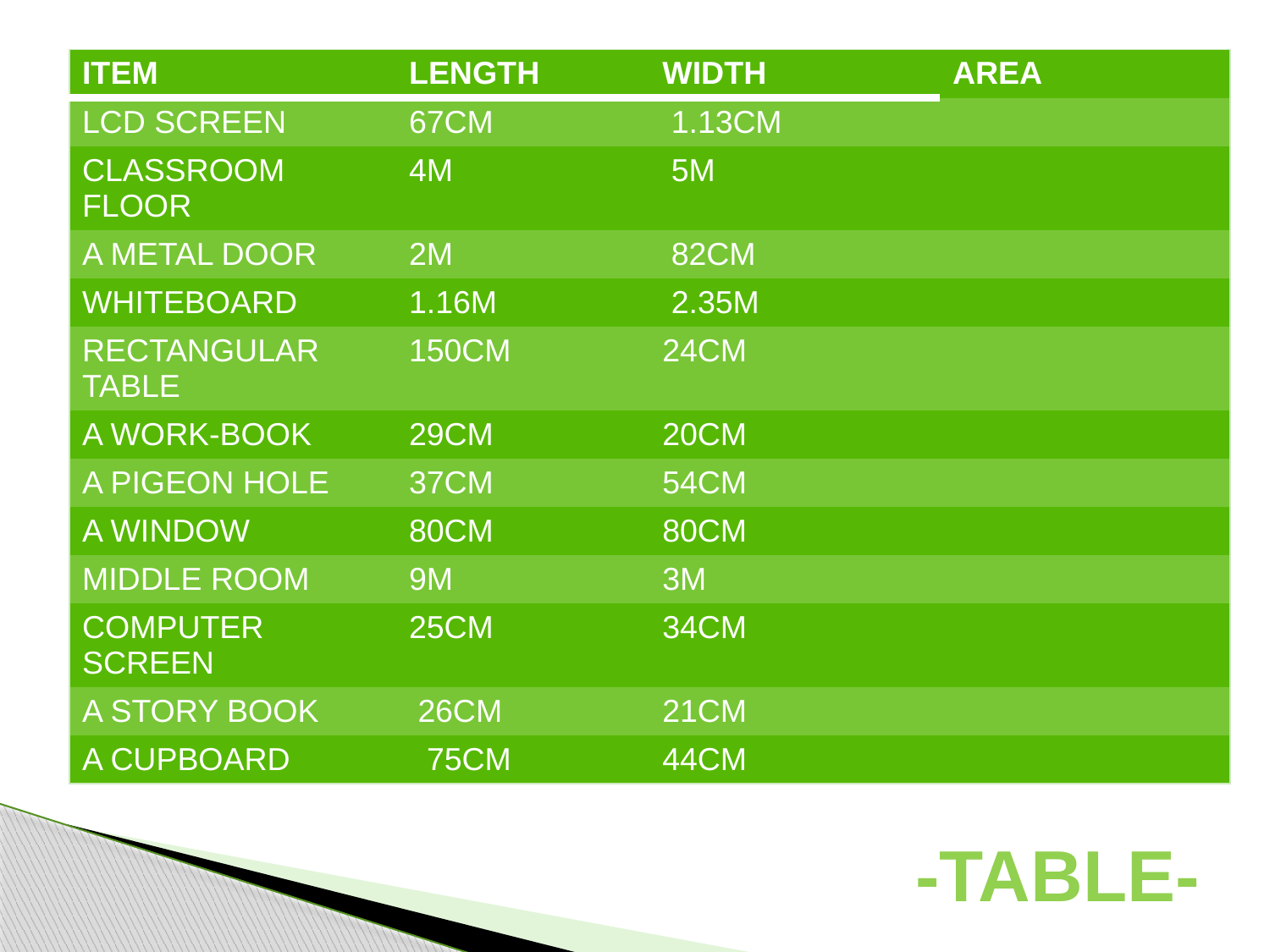

| ITEM | LENGTH | WIDTH | AREA |
| --- | --- | --- | --- |
| LCD SCREEN | 67CM | 1.13CM |  |
| CLASSROOM FLOOR | 4M | 5M |  |
| A METAL DOOR | 2M | 82CM |  |
| WHITEBOARD | 1.16M | 2.35M |  |
| RECTANGULAR TABLE | 150CM | 24CM |  |
| A WORK-BOOK | 29CM | 20CM |  |
| A PIGEON HOLE | 37CM | 54CM |  |
| A WINDOW | 80CM | 80CM |  |
| MIDDLE ROOM | 9M | 3M |  |
| COMPUTER SCREEN | 25CM | 34CM |  |
| A STORY BOOK | 26CM | 21CM |  |
| A CUPBOARD | 75CM | 44CM |  |
# -TABLE-